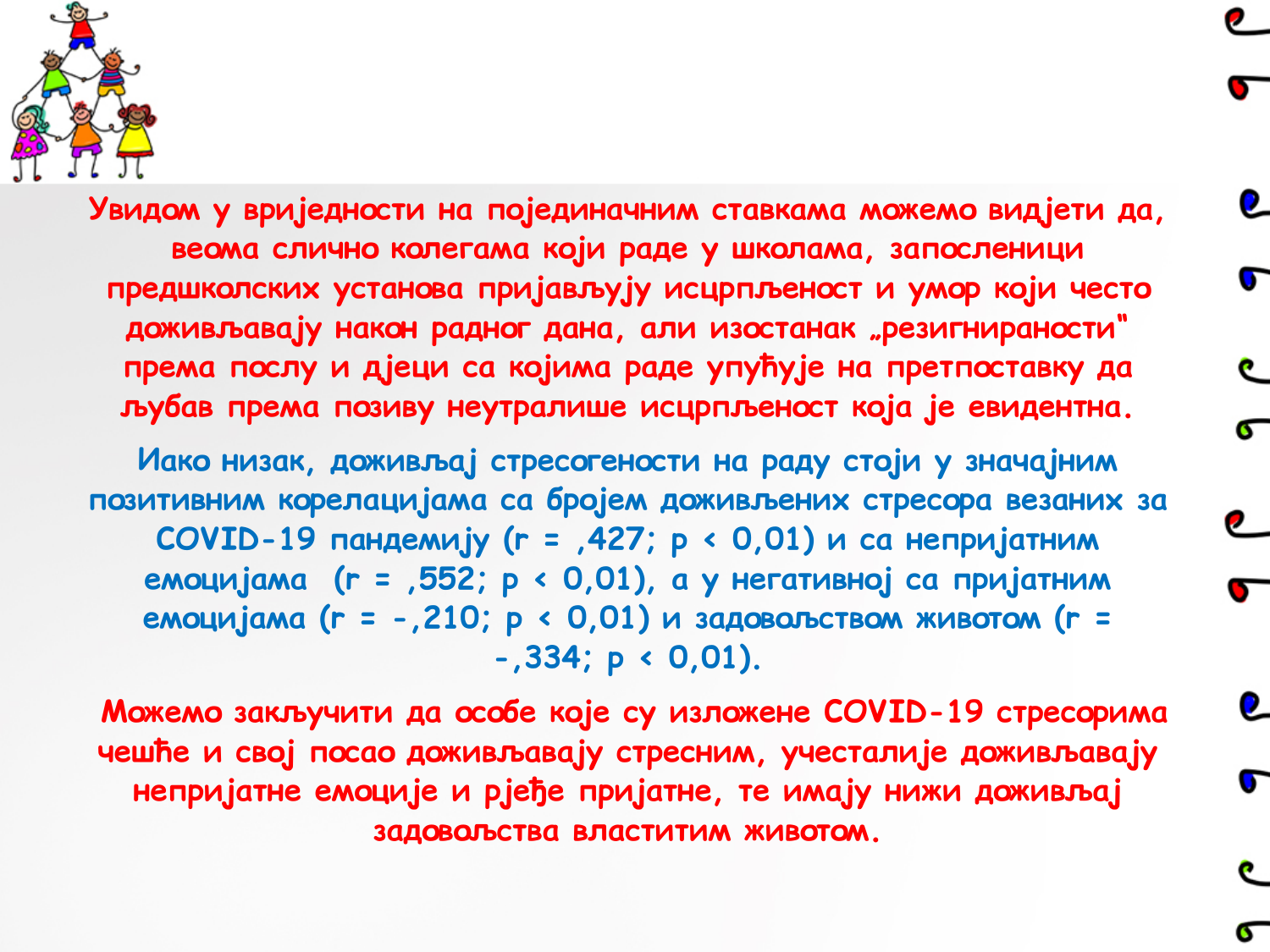

Увидом у вриједности на појединачним ставкама можемо видјети да, веома слично колегама који раде у школама, запосленици предшколских установа пријављују исцрпљеност и умор који често доживљавају након радног дана, али изостанак „резигнираности“ према послу и дјеци са којима раде упућује на претпоставку да љубав према позиву неутралише исцрпљеност која је евидентна.
Иако низак, доживљај стресогености на раду стоји у значајним позитивним корелацијама са бројем доживљених стресора везаних за COVID-19 пандемију (r = ,427; p < 0,01) и са непријатним емоцијама  (r = ,552; p < 0,01), а у негативној са пријатним емоцијама (r = -,210; p < 0,01) и задовољством животом (r = -,334; p < 0,01).
 Можемо закључити да особе које су изложене COVID-19 стресорима чешће и свој посао доживљавају стресним, учесталије доживљавају непријатне емоције и рјеђе пријатне, те имају нижи доживљај задовољства властитим животом.